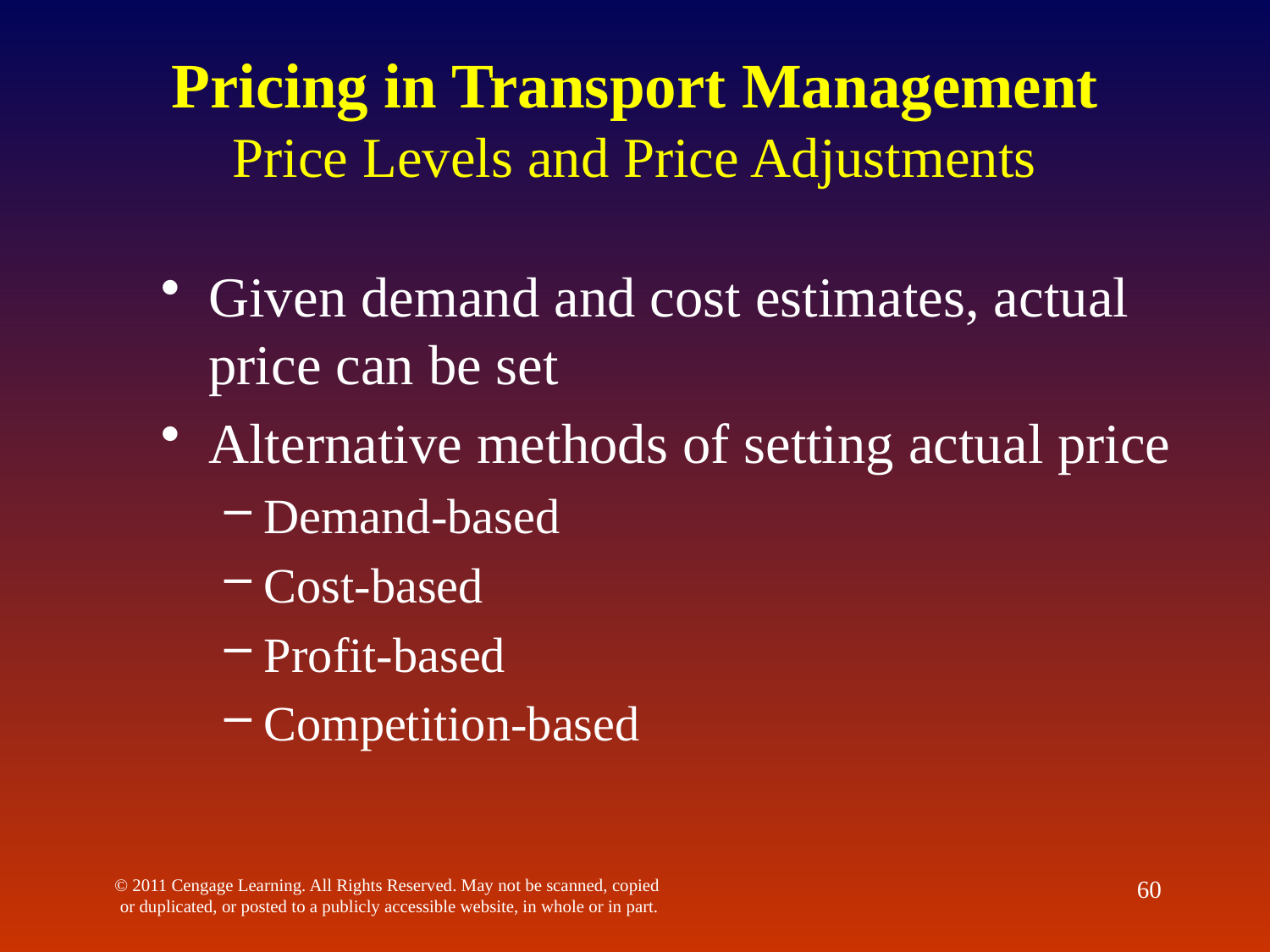

# Pricing in Transport Management Price Levels and Price Adjustments
Given demand and cost estimates, actual price can be set
Alternative methods of setting actual price
Demand-based
Cost-based
Profit-based
Competition-based
© 2011 Cengage Learning. All Rights Reserved. May not be scanned, copied   or duplicated, or posted to a publicly accessible website, in whole or in part.
60